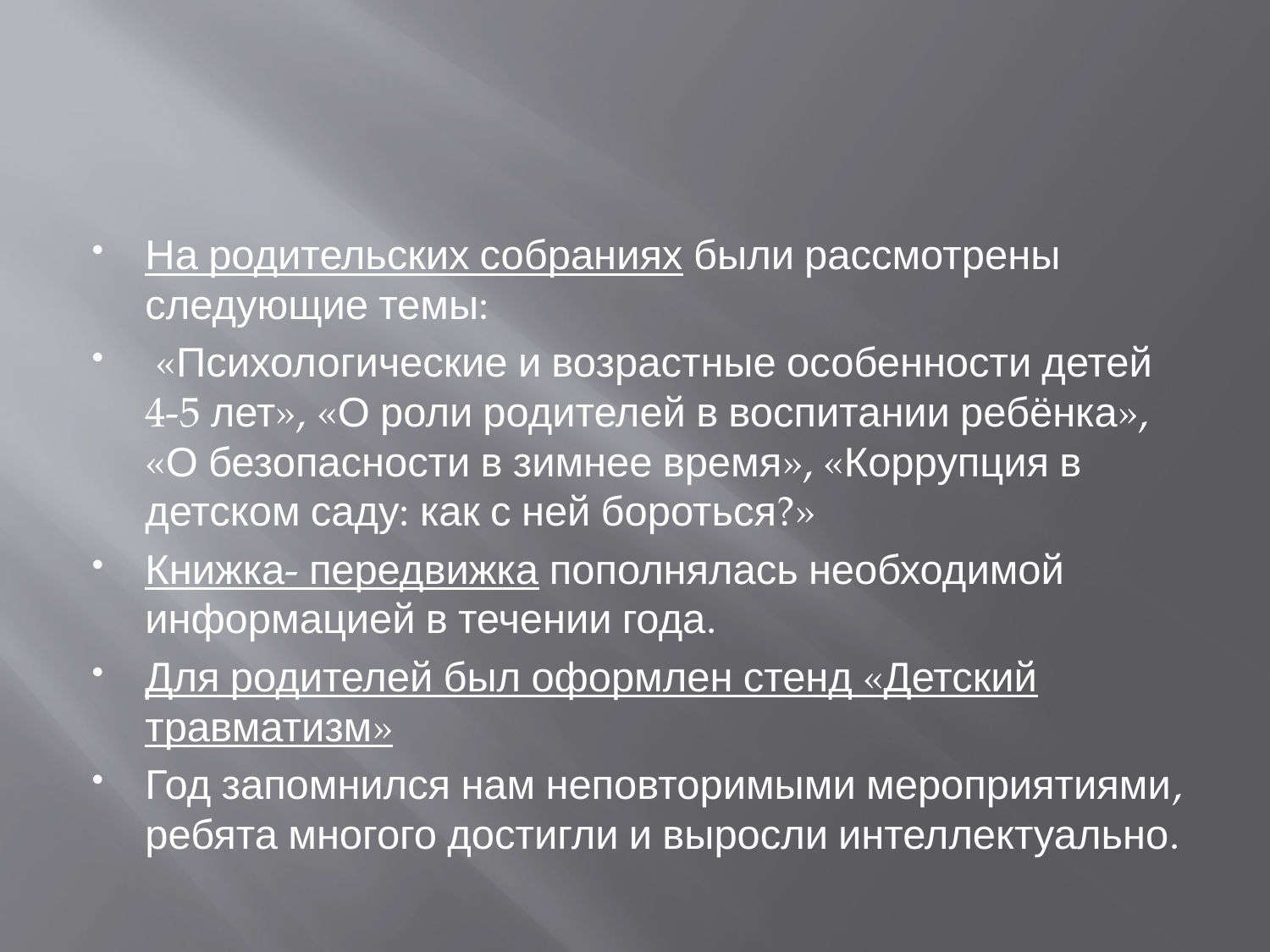

На родительских собраниях были рассмотрены следующие темы:
 «Психологические и возрастные особенности детей 4-5 лет», «О роли родителей в воспитании ребёнка», «О безопасности в зимнее время», «Коррупция в детском саду: как с ней бороться?»
Книжка- передвижка пополнялась необходимой информацией в течении года.
Для родителей был оформлен стенд «Детский травматизм»
Год запомнился нам неповторимыми мероприятиями, ребята многого достигли и выросли интеллектуально.